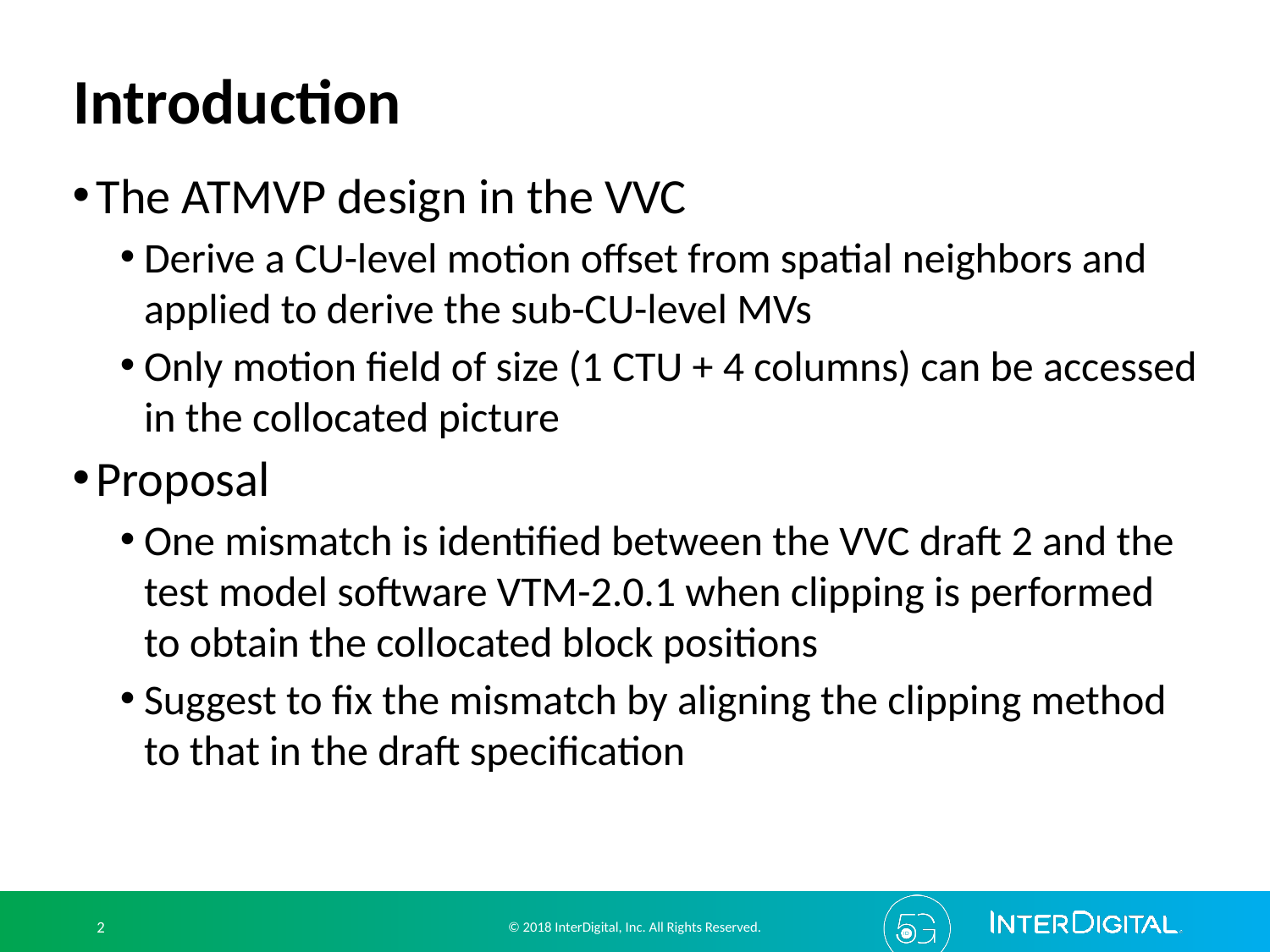

# Introduction
The ATMVP design in the VVC
Derive a CU-level motion offset from spatial neighbors and applied to derive the sub-CU-level MVs
Only motion field of size (1 CTU + 4 columns) can be accessed in the collocated picture
Proposal
One mismatch is identified between the VVC draft 2 and the test model software VTM-2.0.1 when clipping is performed to obtain the collocated block positions
Suggest to fix the mismatch by aligning the clipping method to that in the draft specification
© 2018 InterDigital, Inc. All Rights Reserved.
2